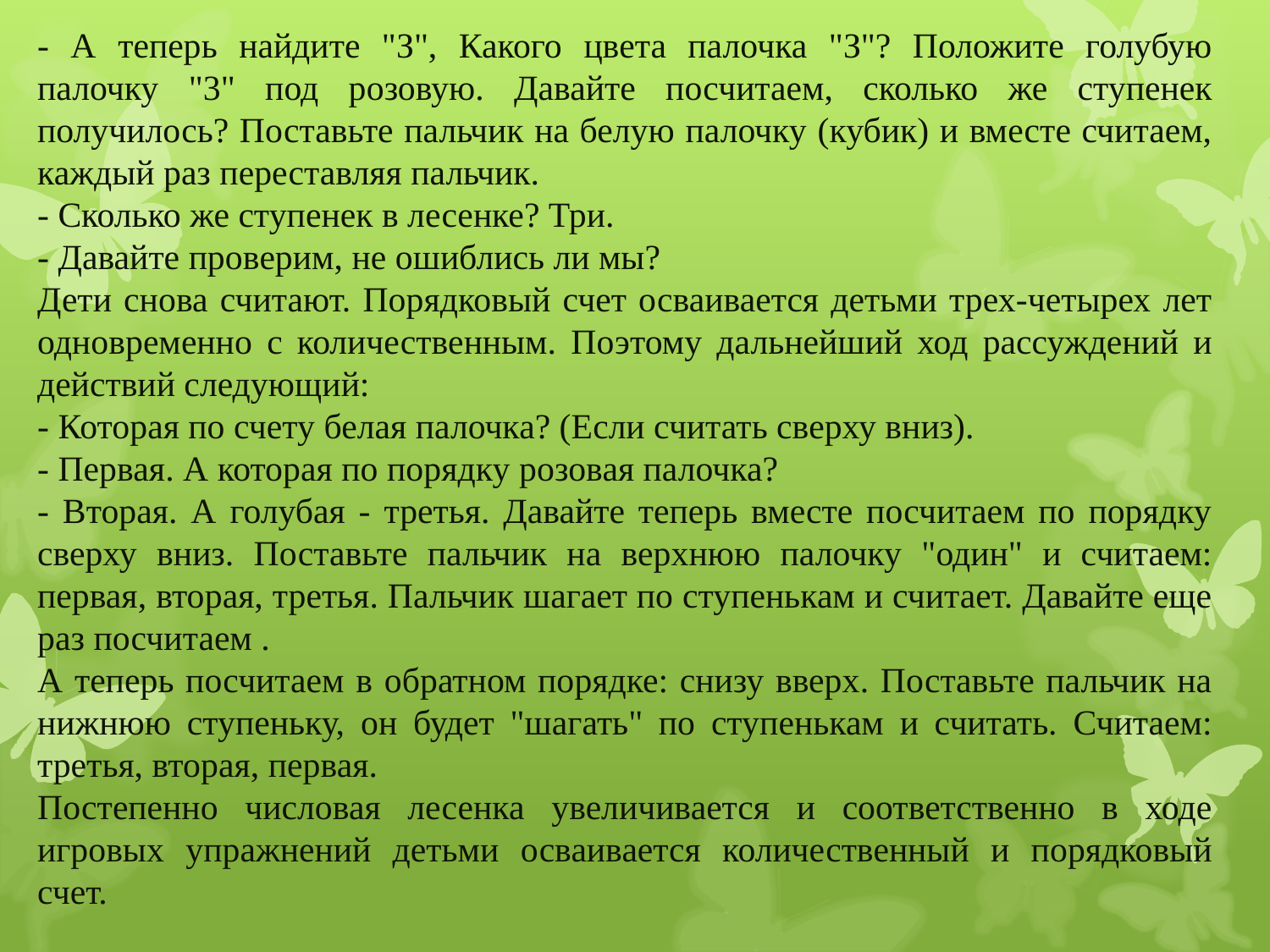

- А теперь найдите "З", Какого цвета палочка "З"? Положите голубую палочку "3" под розовую. Давайте посчитаем, сколько же ступенек получилось? Поставьте пальчик на белую палочку (кубик) и вместе считаем, каждый раз переставляя пальчик.
- Сколько же ступенек в лесенке? Три.
- Давайте проверим, не ошиблись ли мы?
Дети снова считают. Порядковый счет осваивается детьми трех-четырех лет одновременно с количественным. Поэтому дальнейший ход рассуждений и действий следующий:
- Которая по счету белая палочка? (Если считать сверху вниз).
- Первая. А которая по порядку розовая палочка?
- Вторая. А голубая - третья. Давайте теперь вместе посчитаем по порядку сверху вниз. Поставьте пальчик на верхнюю палочку "один" и считаем: первая, вторая, третья. Пальчик шагает по ступенькам и считает. Давайте еще раз посчитаем .
А теперь посчитаем в обратном порядке: снизу вверх. Поставьте пальчик на нижнюю ступеньку, он будет "шагать" по ступенькам и считать. Считаем: третья, вторая, первая.
Постепенно числовая лесенка увеличивается и соответственно в ходе игровых упражнений детьми осваивается количественный и порядковый счет.